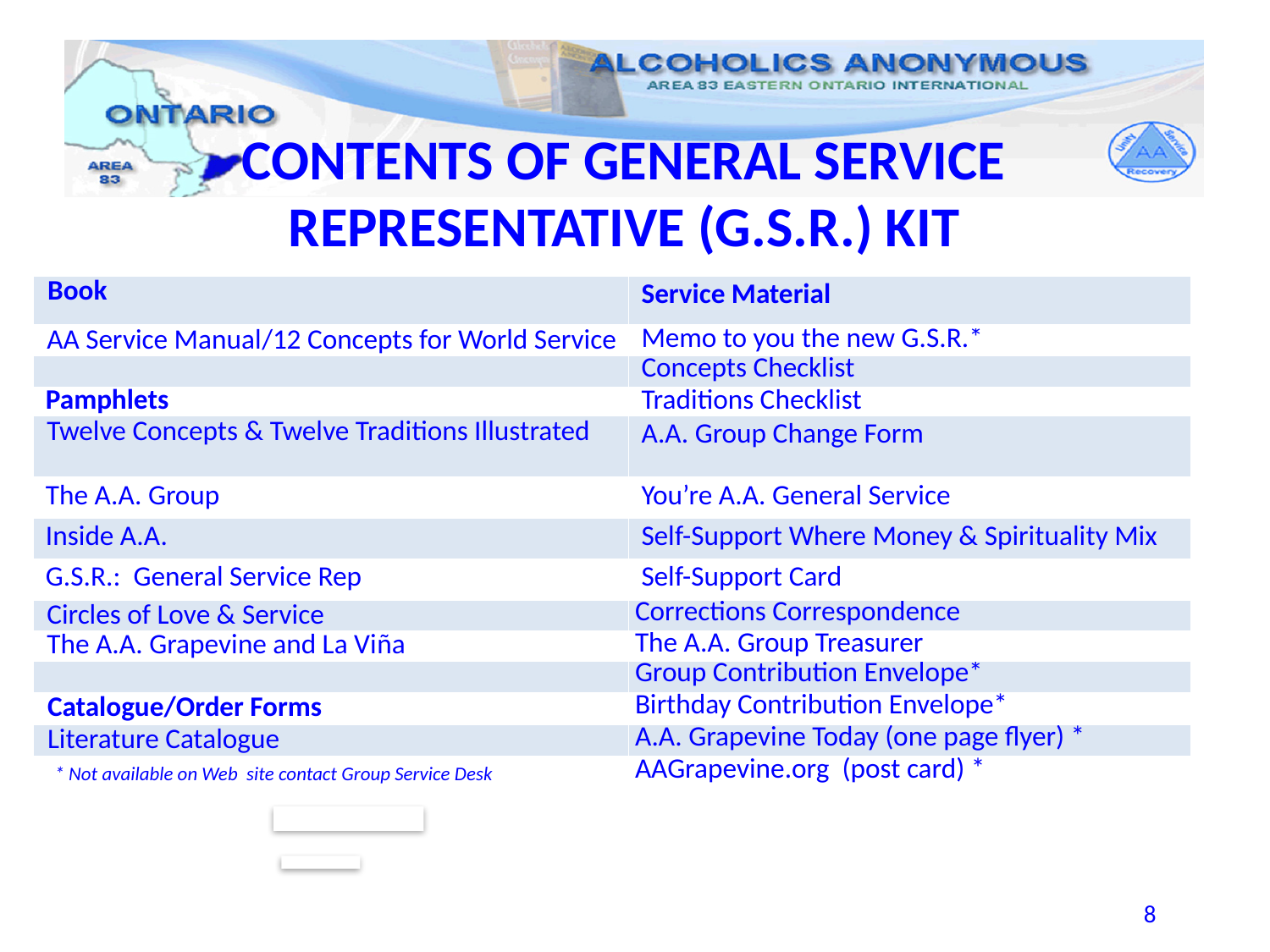

CONTENTS OF GENERAL SERVICE
REPRESENTATIVE (G.S.R.) KIT
| Book | Service Material |
| --- | --- |
| AA Service Manual/12 Concepts for World Service | Memo to you the new G.S.R.\* |
|  | Concepts Checklist |
| Pamphlets | Traditions Checklist |
| Twelve Concepts & Twelve Traditions Illustrated | A.A. Group Change Form |
| The A.A. Group | You’re A.A. General Service |
| Inside A.A. | Self-Support Where Money & Spirituality Mix |
| G.S.R.: General Service Rep | Self-Support Card |
| Circles of Love & Service | Corrections Correspondence |
| The A.A. Grapevine and La Viña | The A.A. Group Treasurer |
|  | Group Contribution Envelope\* |
| Catalogue/Order Forms | Birthday Contribution Envelope\* |
| Literature Catalogue | A.A. Grapevine Today (one page flyer) \* |
| \* Not available on Web site contact Group Service Desk | AAGrapevine.org (post card) \* |
8